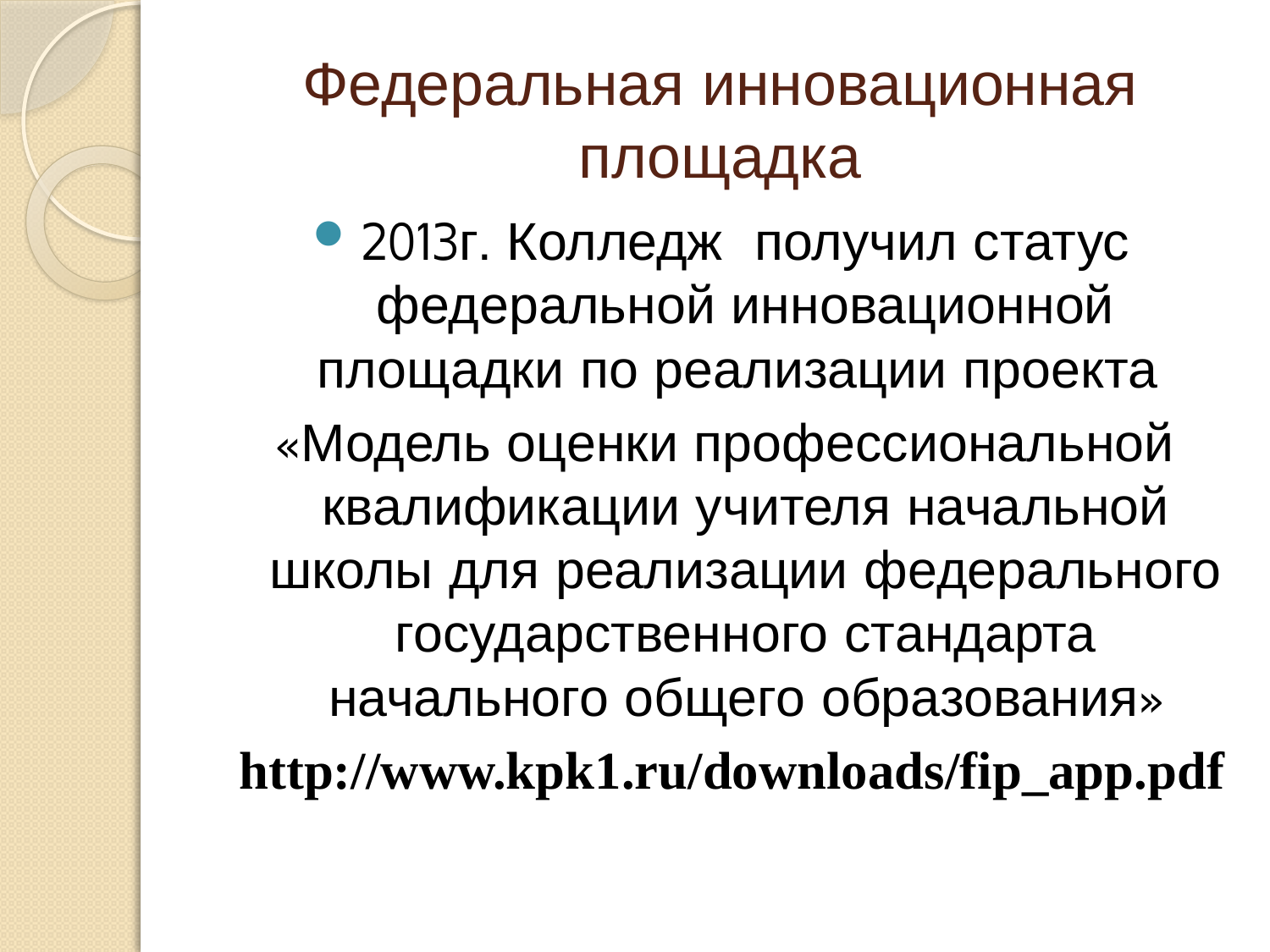

# Федеральная инновационная площадка
2013г. Колледж  получил статус федеральной инновационной площадки по реализации проекта
«Модель оценки профессиональной квалификации учителя начальной школы для реализации федерального государственного стандарта начального общего образования»
 http://www.kpk1.ru/downloads/fip_app.pdf